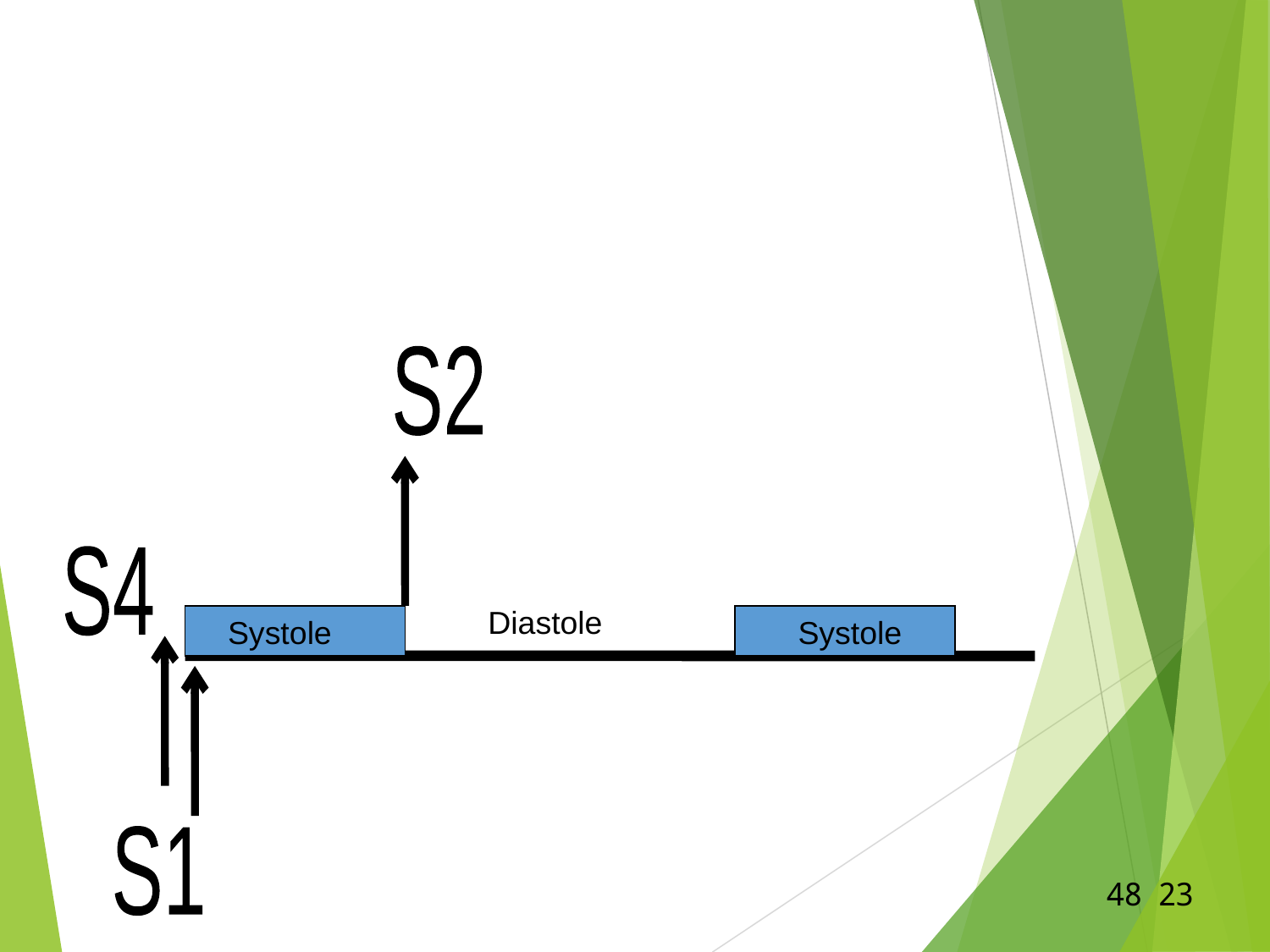

S2

S4
Diastole

Systole

Systole

S1
23  48